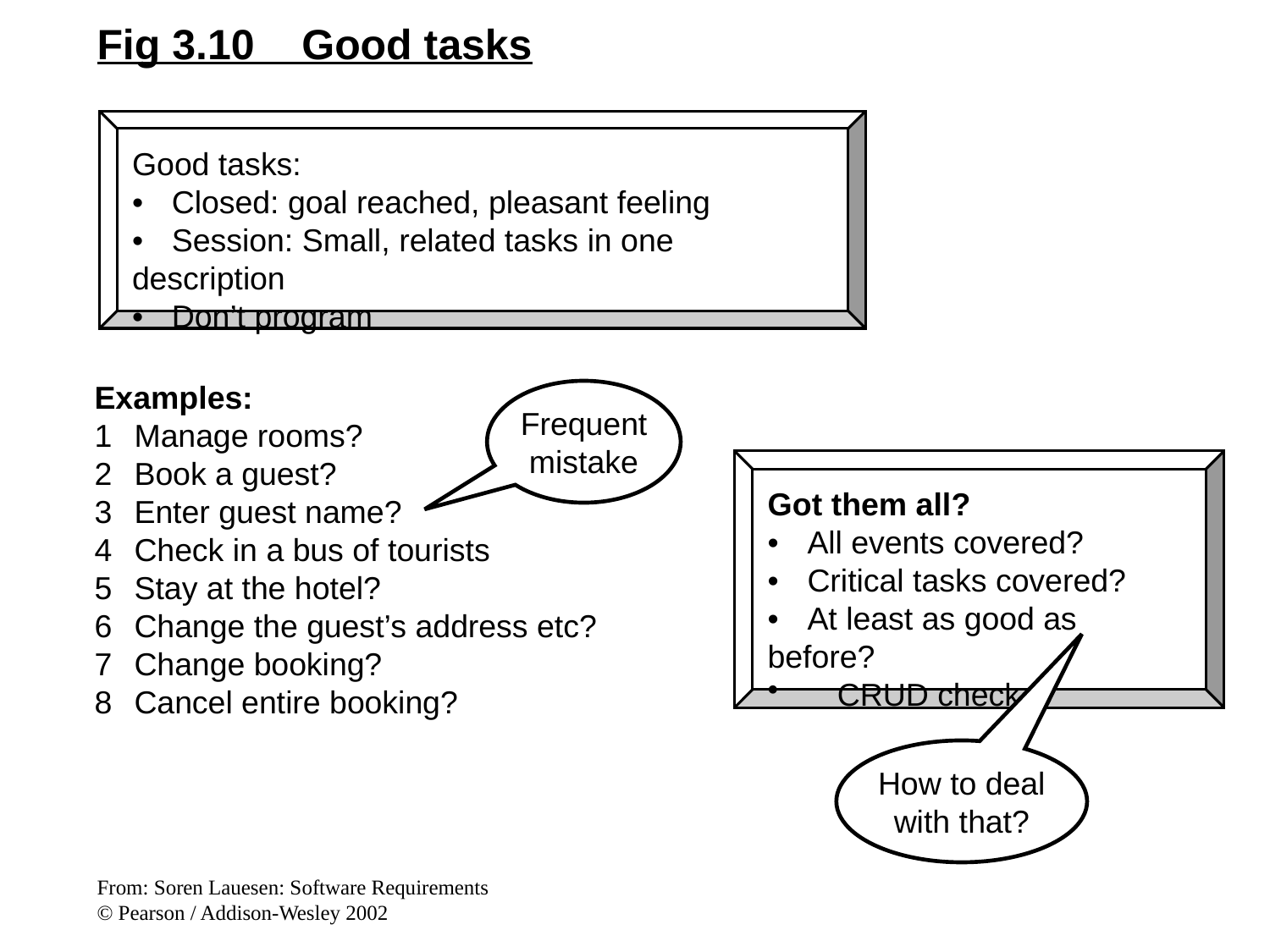

Fig 3.10    Good tasks
Good tasks:
•	Closed: goal reached, pleasant feeling
•	Session: Small, related tasks in one description
•	Don’t program
Examples:
1	Manage rooms?
2	Book a guest?
3	Enter guest name?
4	Check in a bus of tourists
5	Stay at the hotel?
6	Change the guest’s address etc?
7	Change booking?
8	Cancel entire booking?
Frequent
mistake
Got them all?
•	All events covered?
•	Critical tasks covered?
•	At least as good as before?
 	CRUD check
How to deal
with that?
From: Soren Lauesen: Software Requirements
© Pearson / Addison-Wesley 2002